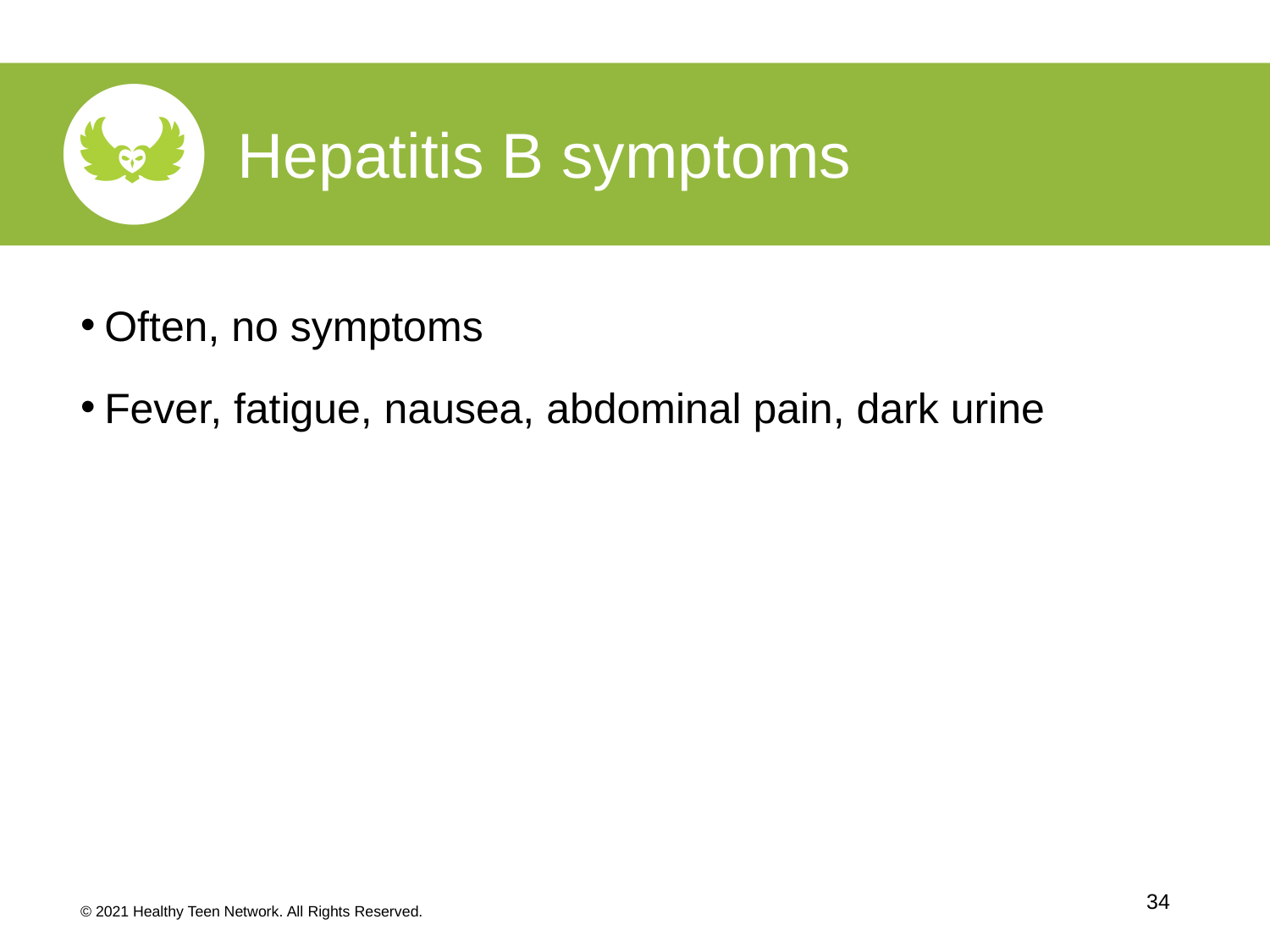

Hepatitis B symptoms

Often, no symptoms
Fever, fatigue, nausea, abdominal pain, dark urine